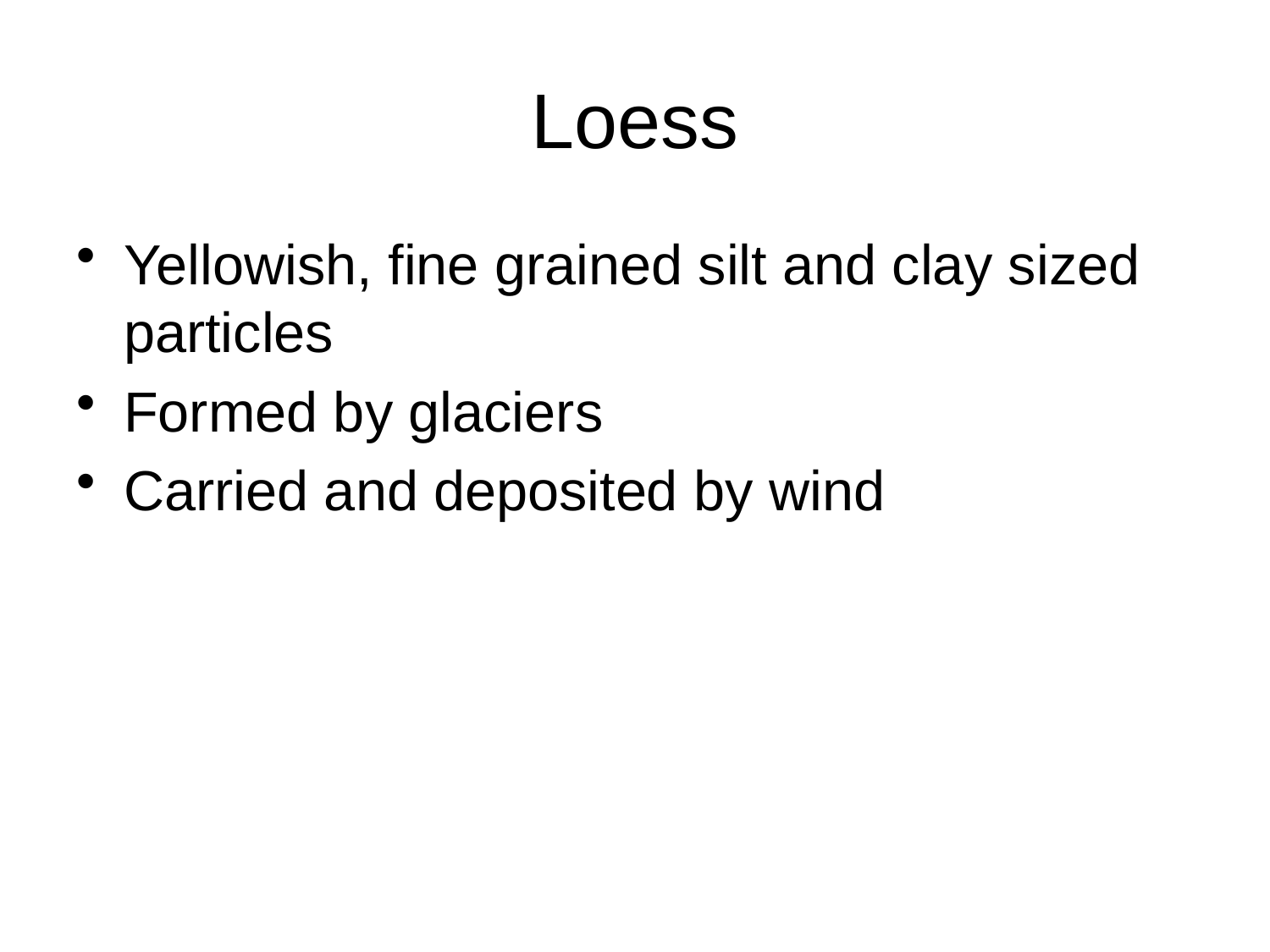

# Loess
Yellowish, fine grained silt and clay sized particles
Formed by glaciers
Carried and deposited by wind